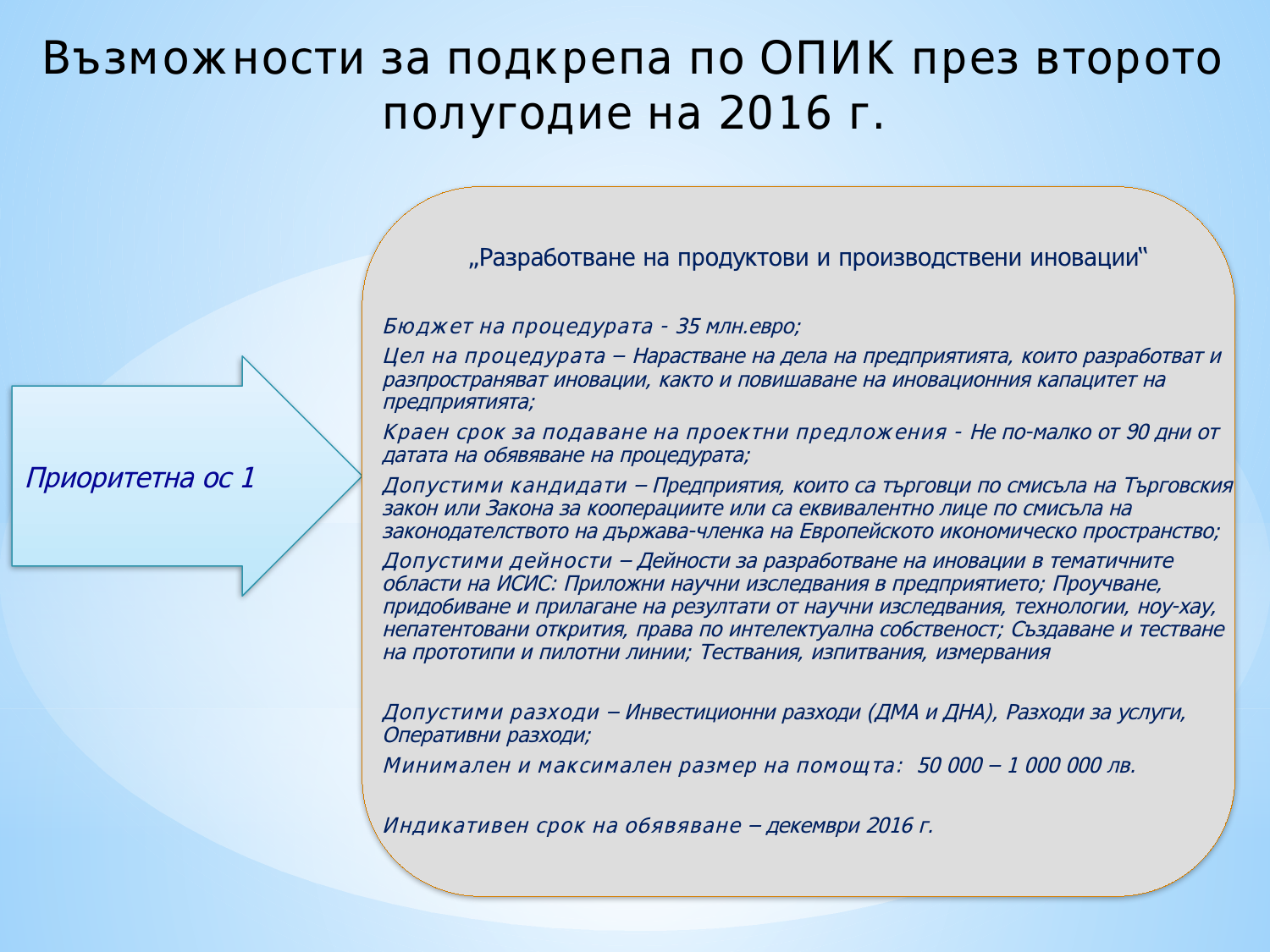

# Възможности за подкрепа по ОПИК през второто полугодие на 2016 г.
„Разработване на продуктови и производствени иновации“

Бюджет на процедурата - 35 млн.евро;
Цел на процедурата – Нарастване на дела на предприятията, които разработват и разпространяват иновации, както и повишаване на иновационния капацитет на предприятията;
Краен срок за подаване на проектни предложения - Не по-малко от 90 дни от датата на обявяване на процедурата;
Допустими кандидати – Предприятия, които са търговци по смисъла на Търговския закон или Закона за кооперациите или са еквивалентно лице по смисъла на законодателството на държава-членка на Европейското икономическо пространство;
Допустими дейности – Дейности за разработване на иновации в тематичните области на ИСИС: Приложни научни изследвания в предприятието; Проучване, придобиване и прилагане на резултати от научни изследвания, технологии, ноу-хау, непатентовани открития, права по интелектуална собственост; Създаване и тестване на прототипи и пилотни линии; Тествания, изпитвания, измервания

Допустими разходи – Инвестиционни разходи (ДМА и ДНА), Разходи за услуги, Оперативни разходи;
Минимален и максимален размер на помощта:  50 000 – 1 000 000 лв.

Индикативен срок на обявяване – декември 2016 г.

Приоритетна ос 1